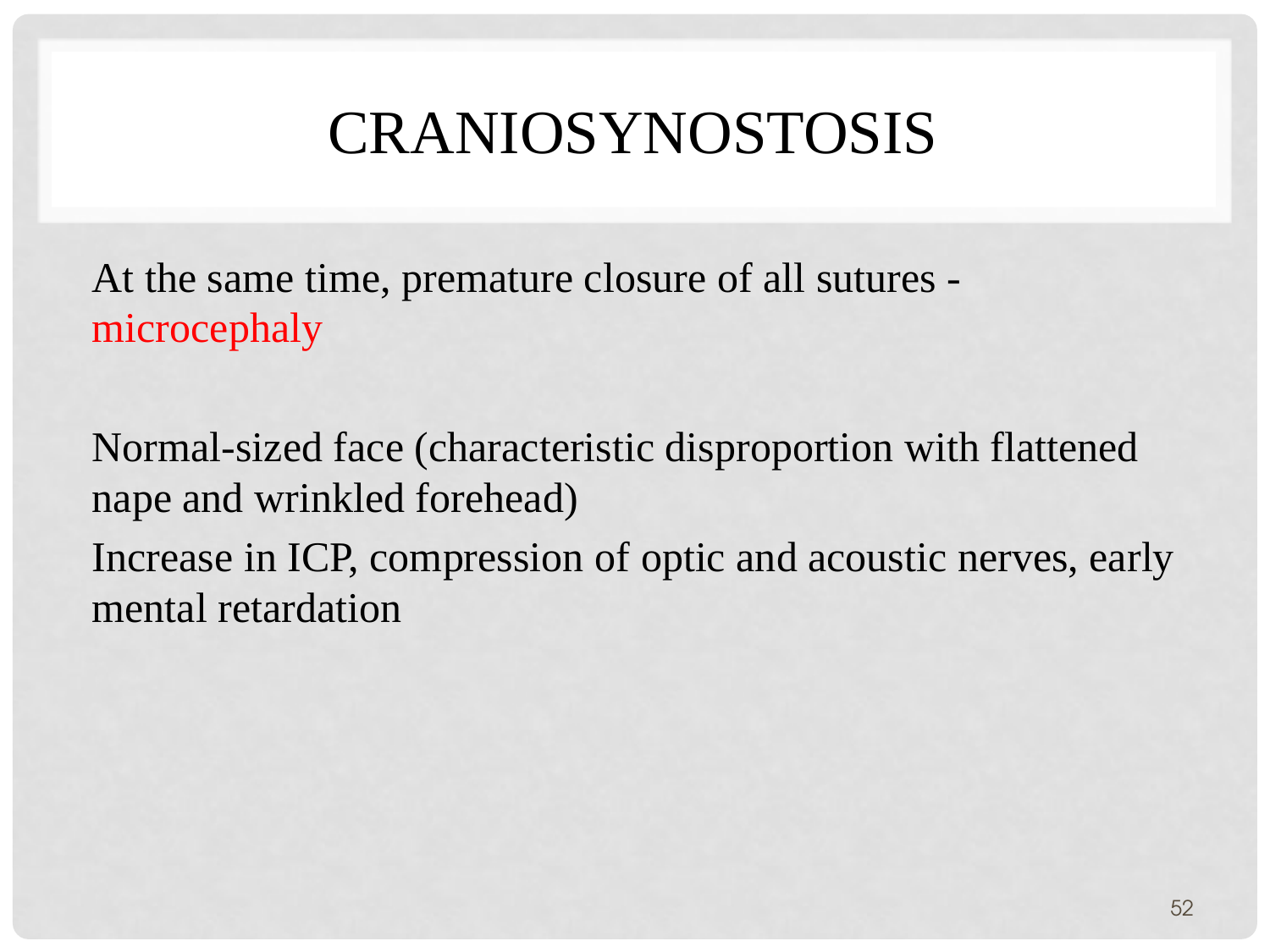

# craniosynostosis
At the same time, premature closure of all sutures - microcephaly

Normal-sized face (characteristic disproportion with flattened nape and wrinkled forehead)
Increase in ICP, compression of optic and acoustic nerves, early mental retardation
52